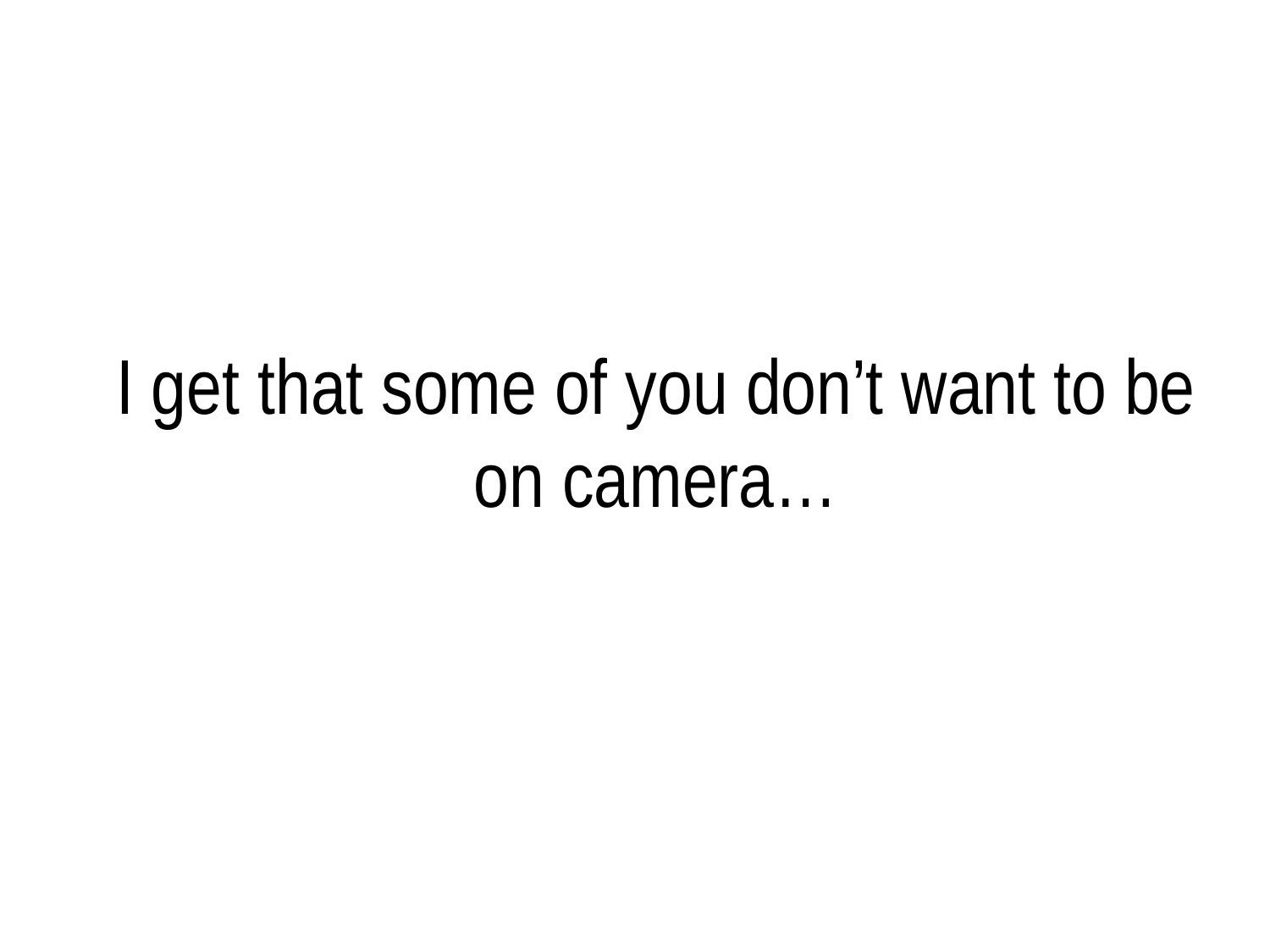

# I get that some of you don’t want to be on camera…